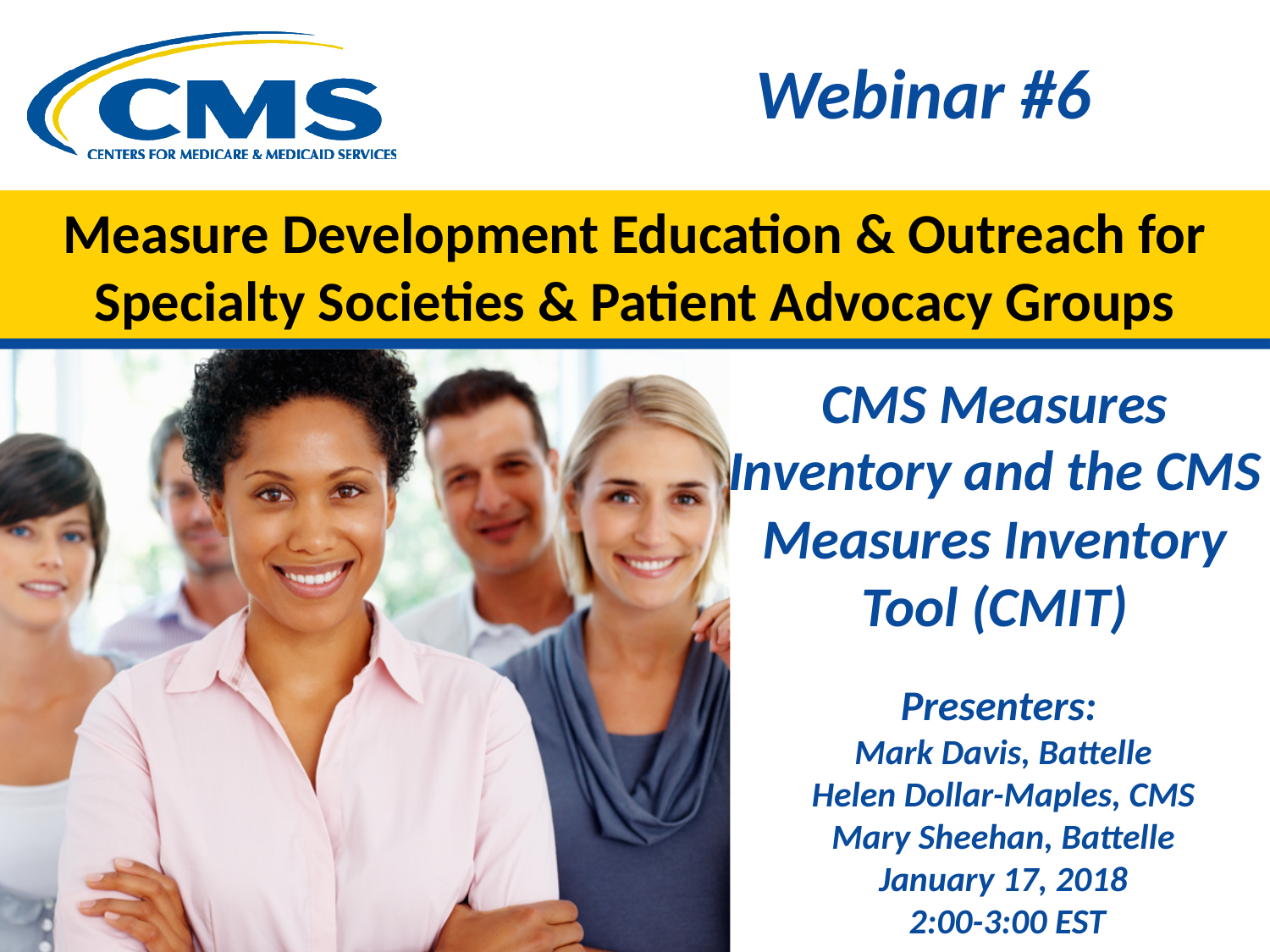

Webinar #6
# Measure Development Education & Outreach for Specialty Societies & Patient Advocacy Groups
CMS Measures Inventory and the CMS Measures Inventory Tool (CMIT)
Presenters:
Mark Davis, Battelle
Helen Dollar-Maples, CMS
Mary Sheehan, Battelle
January 17, 2018
 2:00-3:00 EST